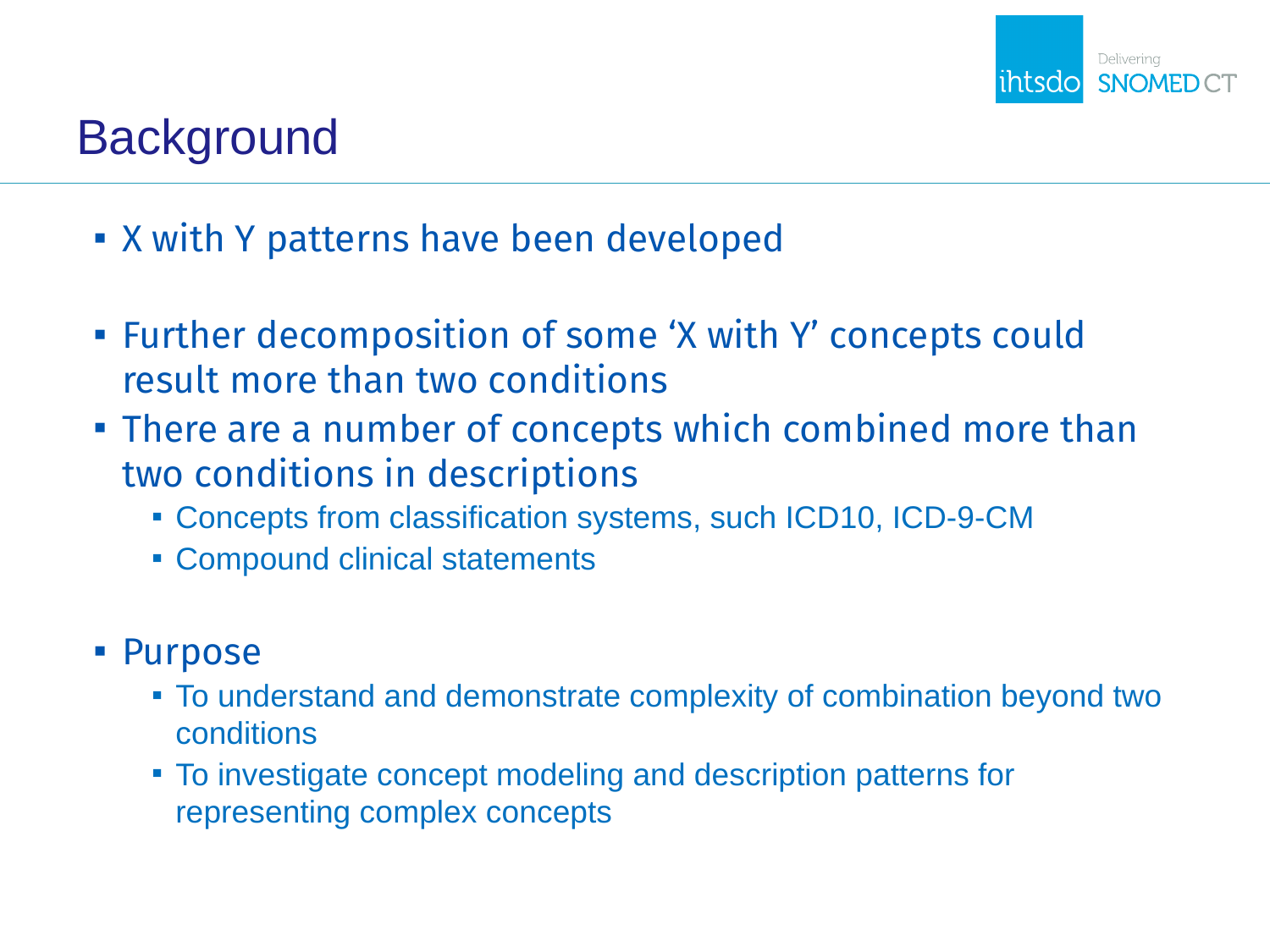

# Background
X with Y patterns have been developed

Further decomposition of some ‘X with Y’ concepts could result more than two conditions
There are a number of concepts which combined more than two conditions in descriptions
Concepts from classification systems, such ICD10, ICD-9-CM
Compound clinical statements

Purpose
To understand and demonstrate complexity of combination beyond two conditions
To investigate concept modeling and description patterns for representing complex concepts